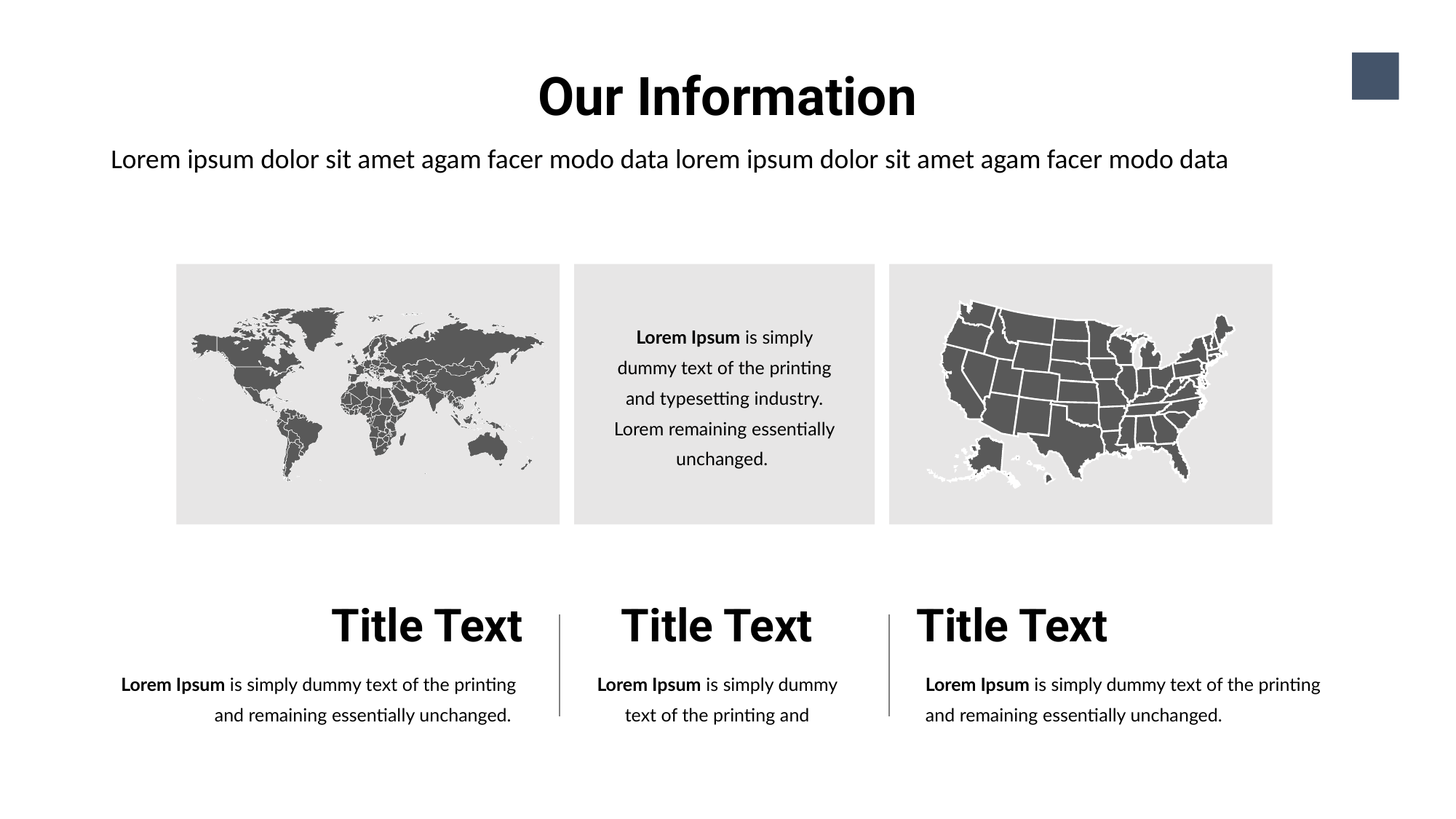

Our Information
19
Lorem ipsum dolor sit amet agam facer modo data lorem ipsum dolor sit amet agam facer modo data

Lorem Ipsum is simply dummy text of the printing and typesetting industry. Lorem remaining essentially unchanged.
Title Text
Title Text
Title Text
Lorem Ipsum is simply dummy text of the printing and remaining essentially unchanged.
Lorem Ipsum is simply dummy text of the printing and
Lorem Ipsum is simply dummy text of the printing and remaining essentially unchanged.